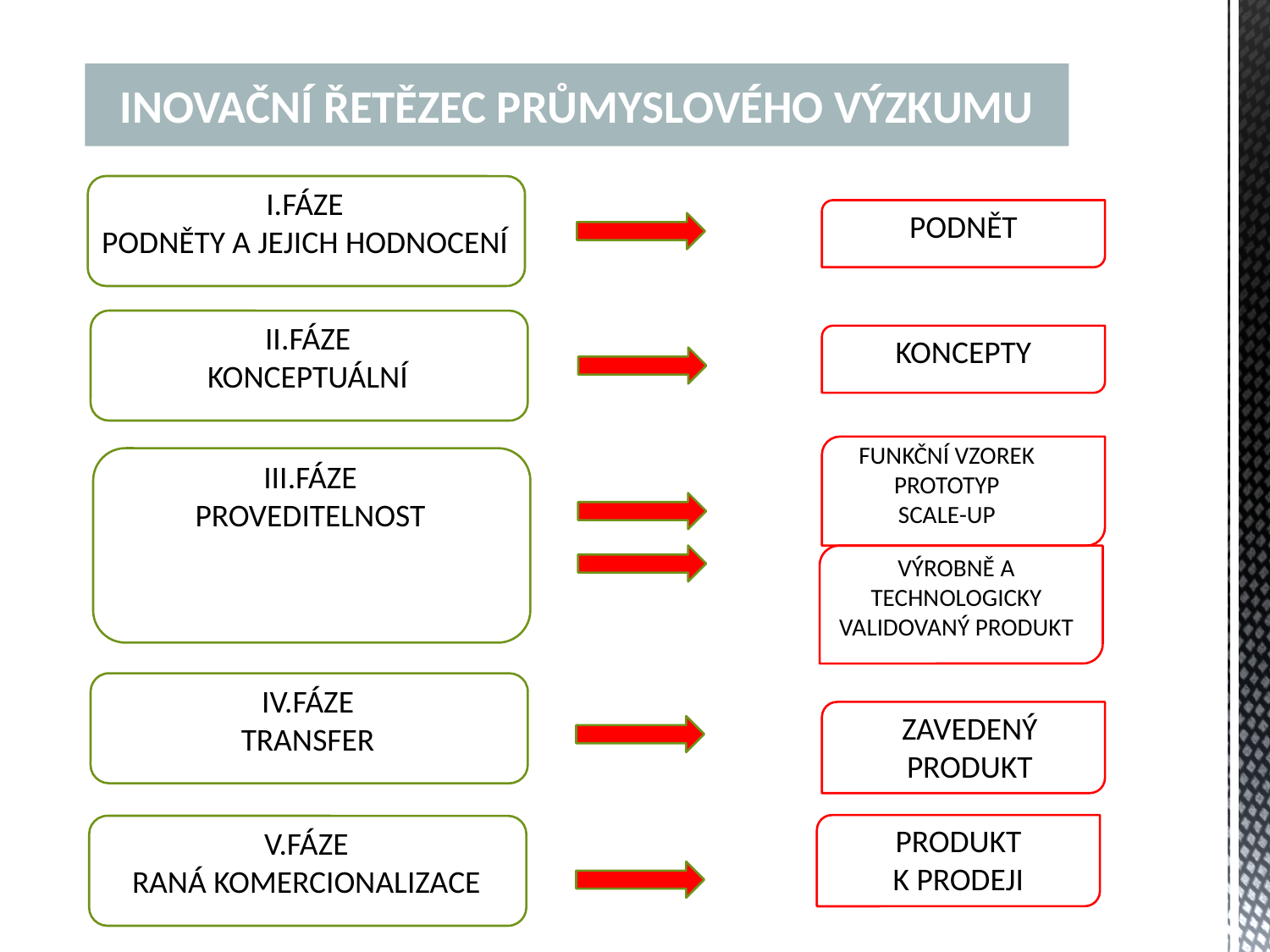

# INOVAČNÍ ŘETĚZEC PRŮMYSLOVÉHO VÝZKUMU

I.FÁZE
PODNĚTY A JEJICH HODNOCENÍ

PODNĚT

II.FÁZE
KONCEPTUÁLNÍ

KONCEPTY

FUNKČNÍ VZOREK
PROTOTYP
SCALE-UP

III.FÁZE
PROVEDITELNOST

VÝROBNĚ A TECHNOLOGICKY VALIDOVANÝ PRODUKT

IV.FÁZE
TRANSFER

ZAVEDENÝ PRODUKT

PRODUKT
K PRODEJI

V.FÁZE
RANÁ KOMERCIONALIZACE